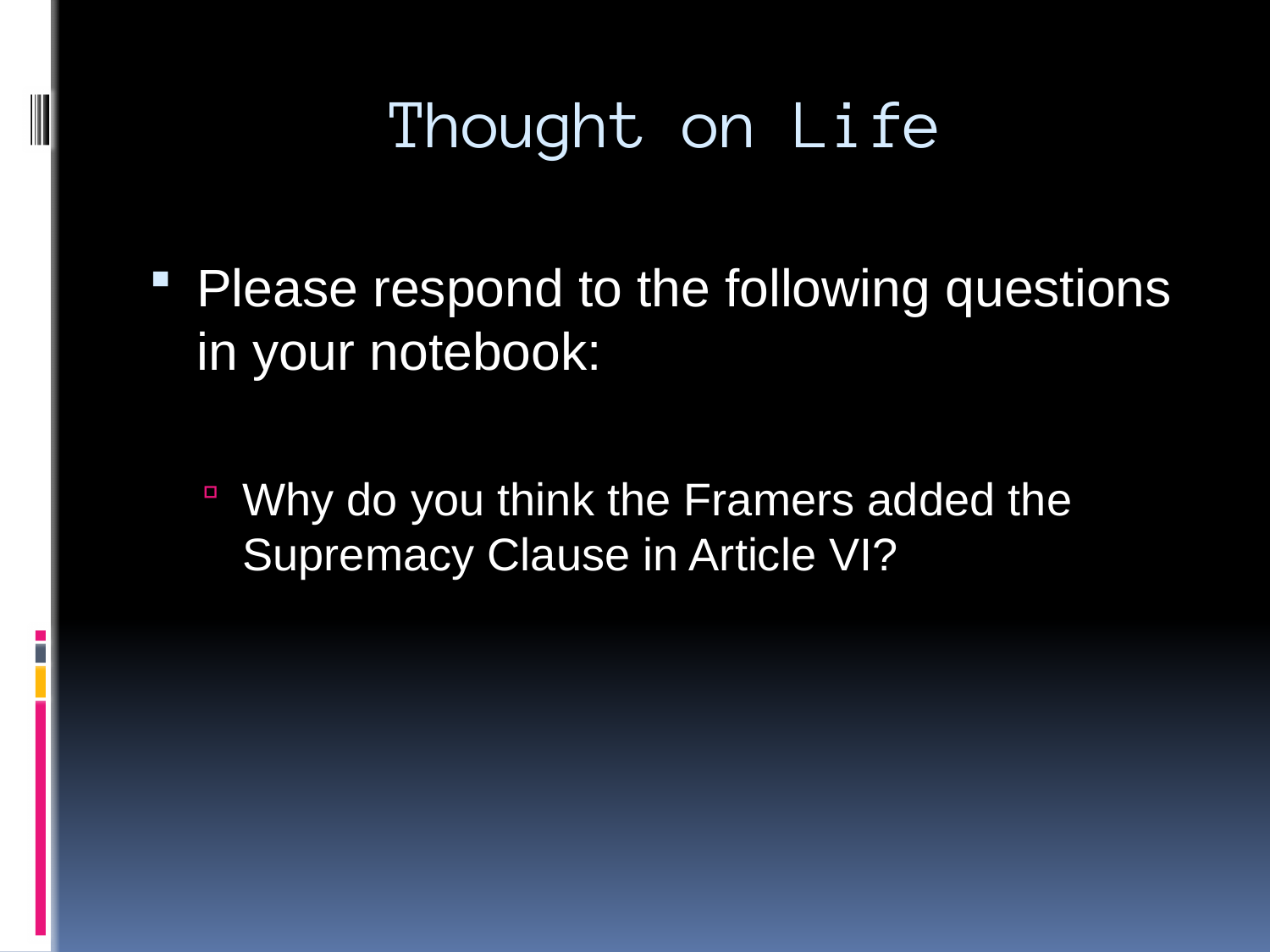

# Thought on Life
Please respond to the following questions in your notebook:

Why do you think the Framers added the Supremacy Clause in Article VI?